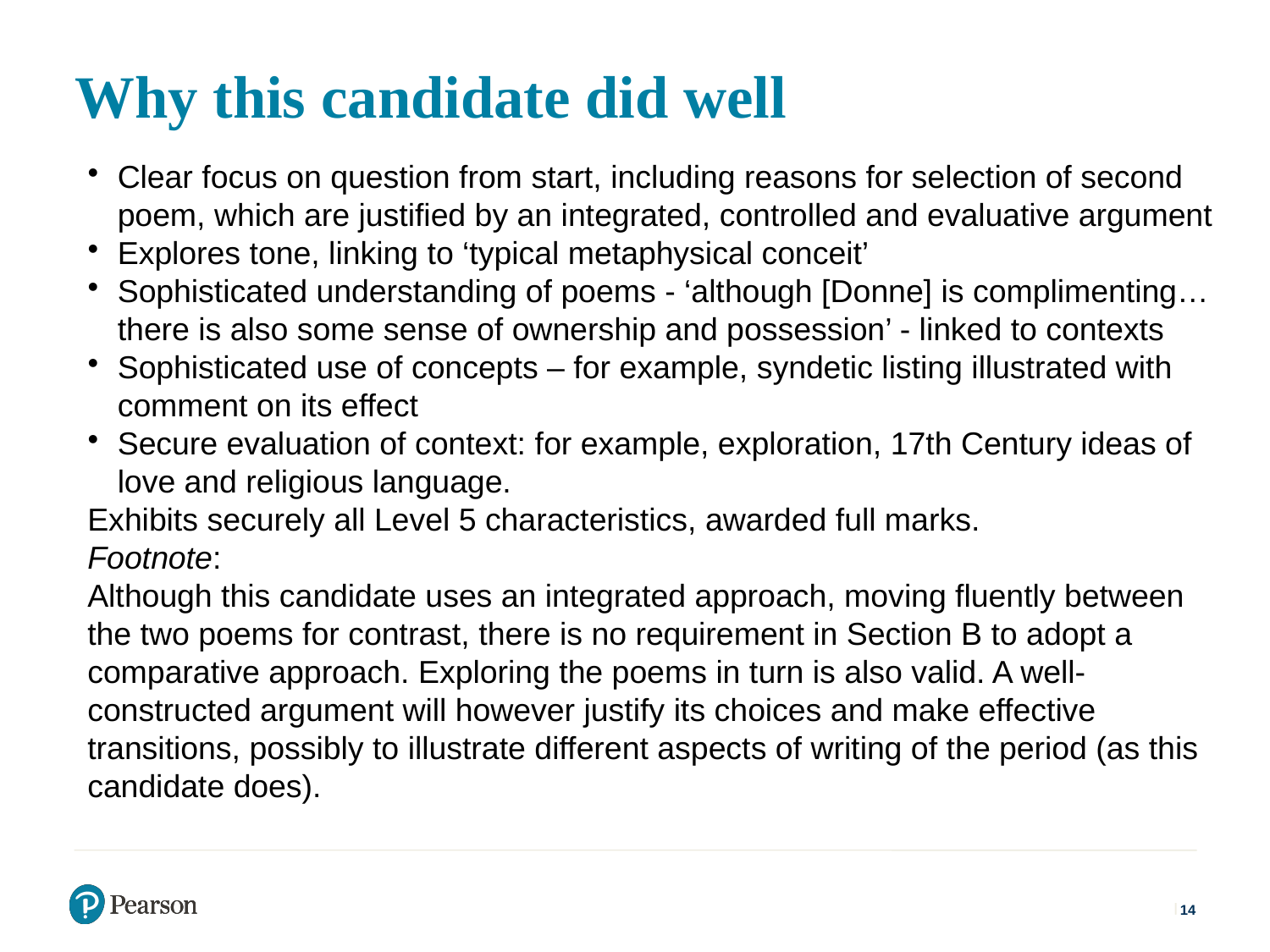

Why this candidate did well

Clear focus on question from start, including reasons for selection of second poem, which are justified by an integrated, controlled and evaluative argument
Explores tone, linking to ‘typical metaphysical conceit’
Sophisticated understanding of poems - ‘although [Donne] is complimenting… there is also some sense of ownership and possession’ - linked to contexts
Sophisticated use of concepts – for example, syndetic listing illustrated with comment on its effect
Secure evaluation of context: for example, exploration, 17th Century ideas of love and religious language.
Exhibits securely all Level 5 characteristics, awarded full marks.
Footnote:
Although this candidate uses an integrated approach, moving fluently between the two poems for contrast, there is no requirement in Section B to adopt a comparative approach. Exploring the poems in turn is also valid. A well-constructed argument will however justify its choices and make effective transitions, possibly to illustrate different aspects of writing of the period (as this candidate does).
14